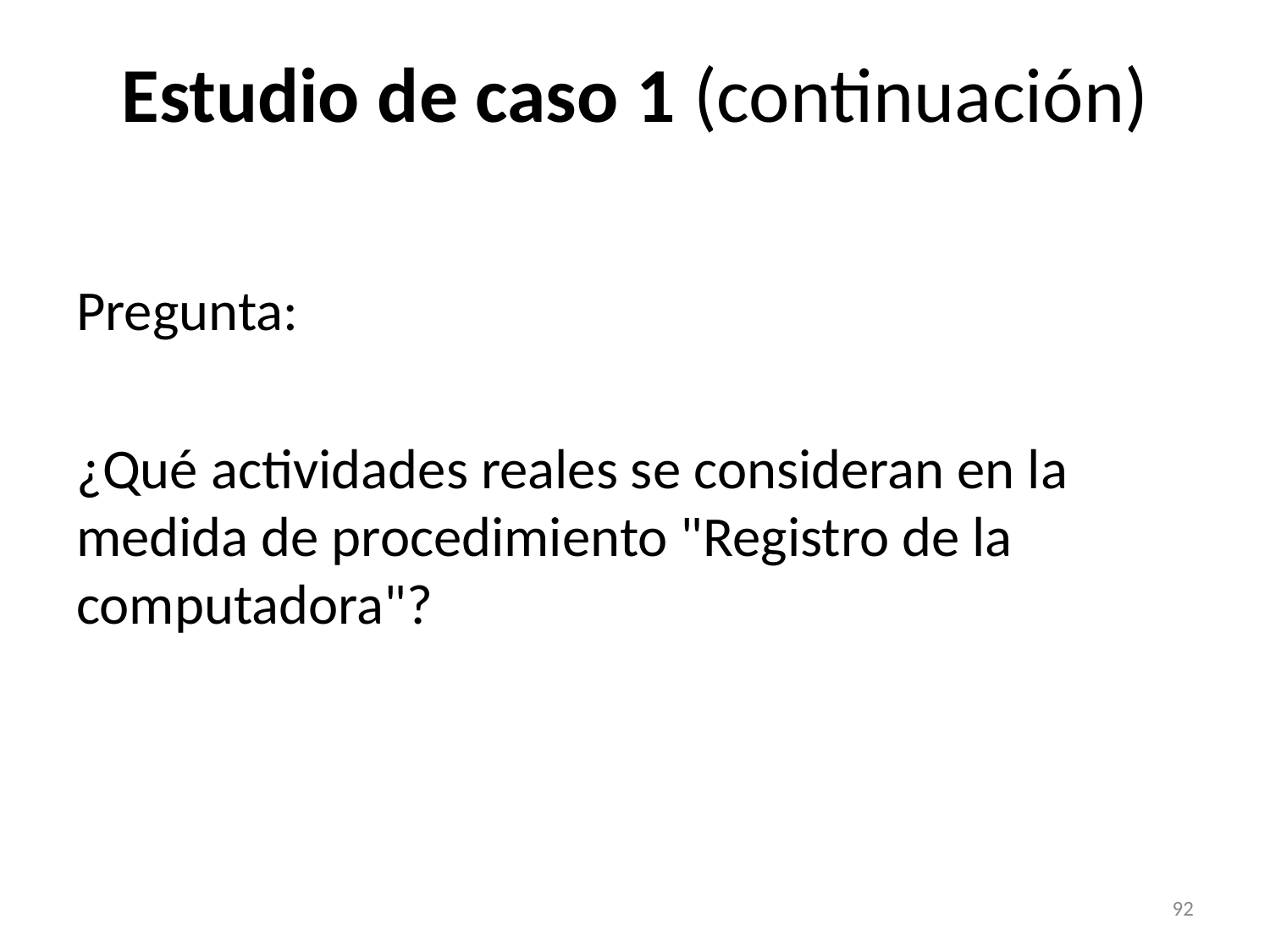

# Estudio de caso 1 (continuación)
Pregunta:

¿Qué actividades reales se consideran en la medida de procedimiento "Registro de la computadora"?

92